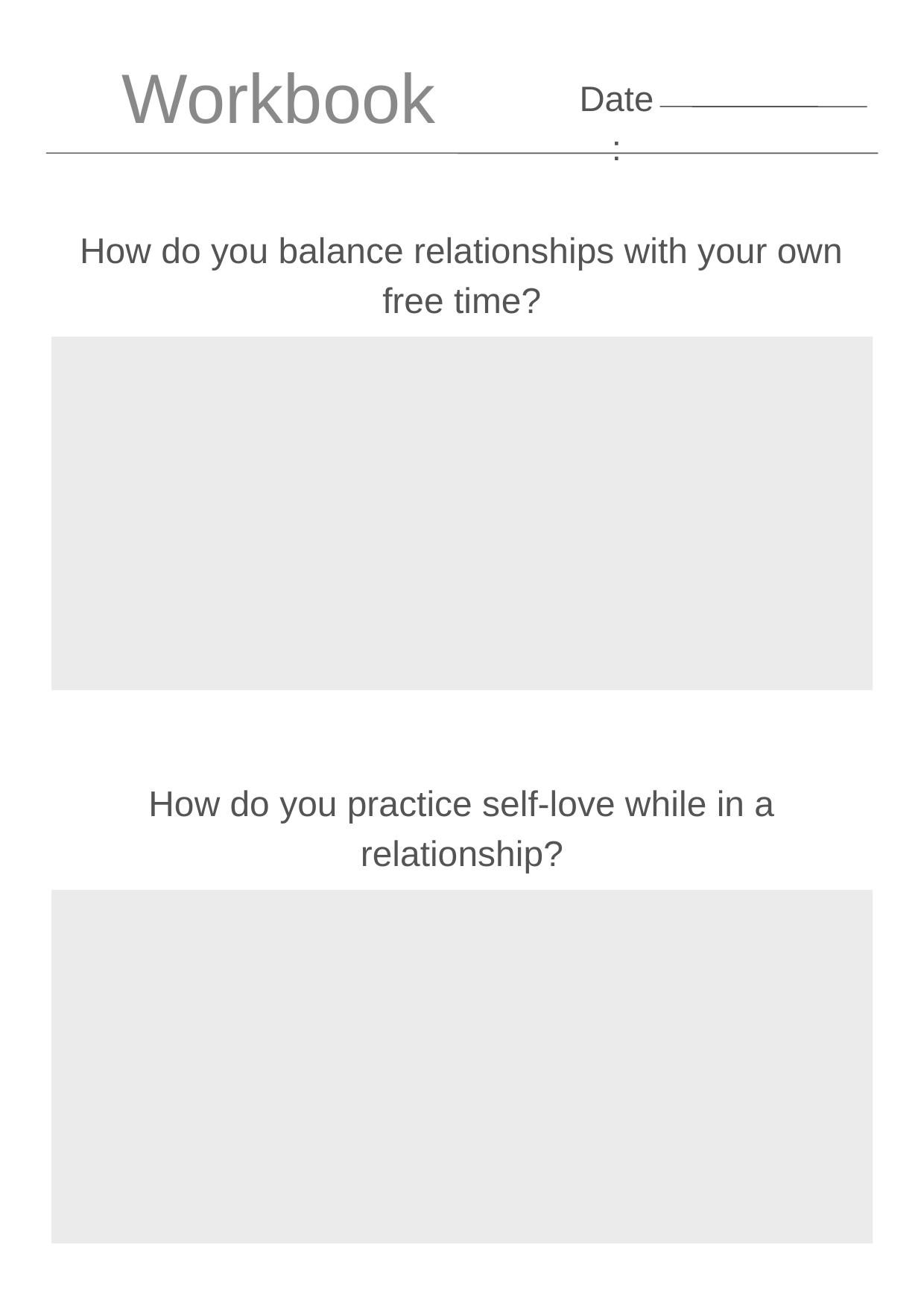

Workbook
Date:

How do you balance relationships with your own free time?

How do you practice self-love while in a relationship?